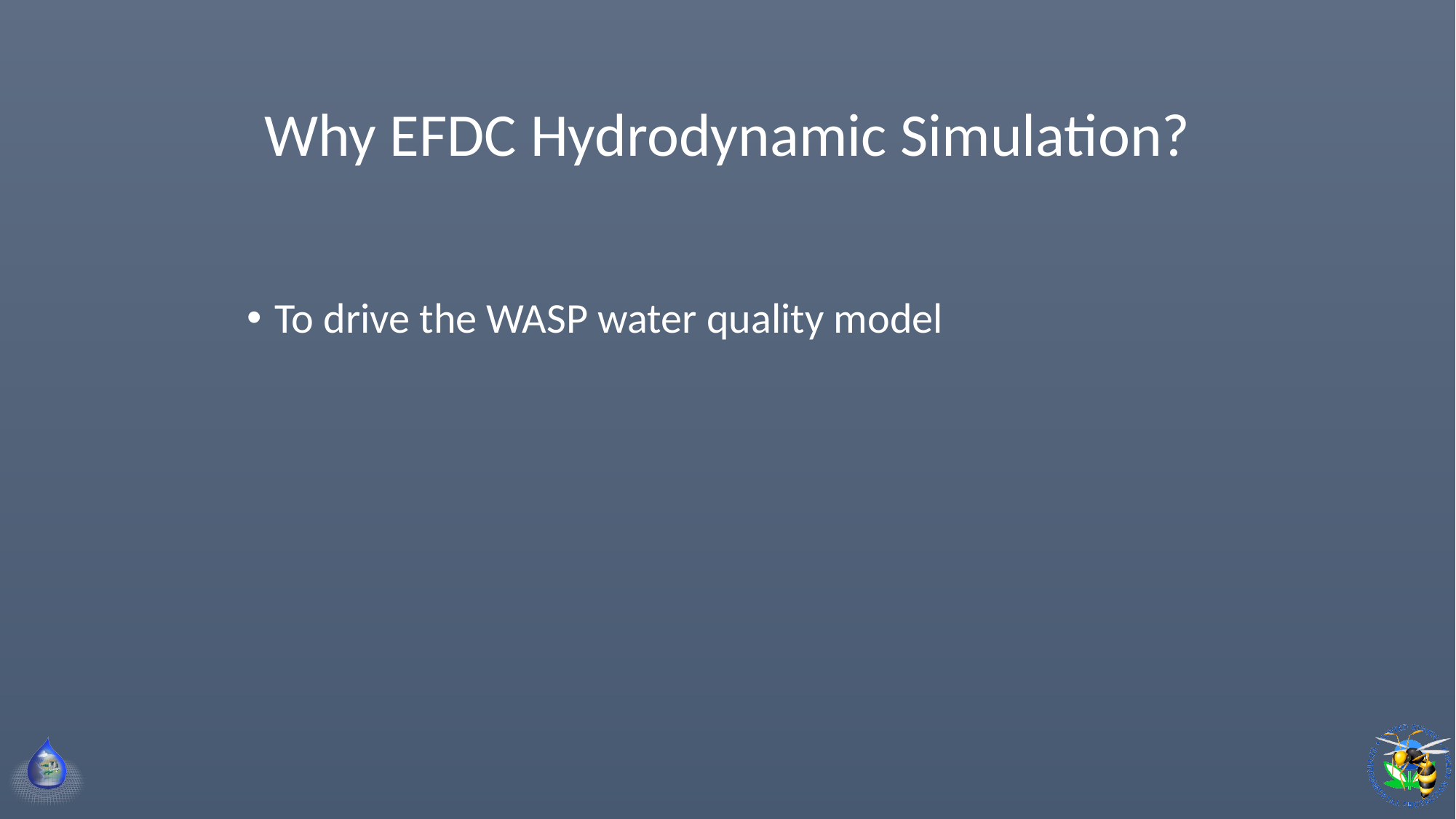

# Why EFDC Hydrodynamic Simulation?
To drive the WASP water quality model